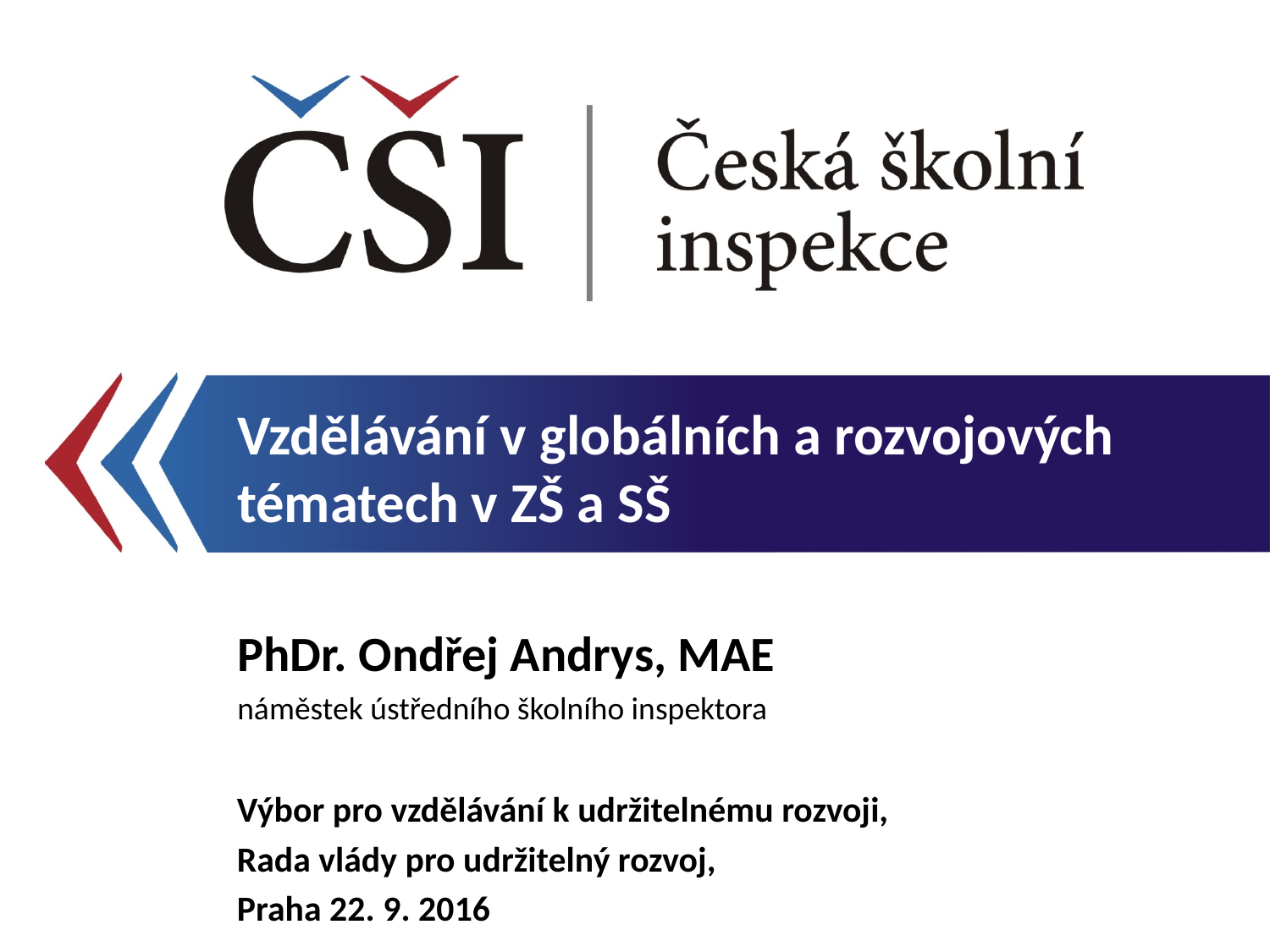

Vzdělávání v globálních a rozvojových tématech v ZŠ a SŠ
PhDr. Ondřej Andrys, MAE
náměstek ústředního školního inspektora
Výbor pro vzdělávání k udržitelnému rozvoji,
Rada vlády pro udržitelný rozvoj,
Praha 22. 9. 2016